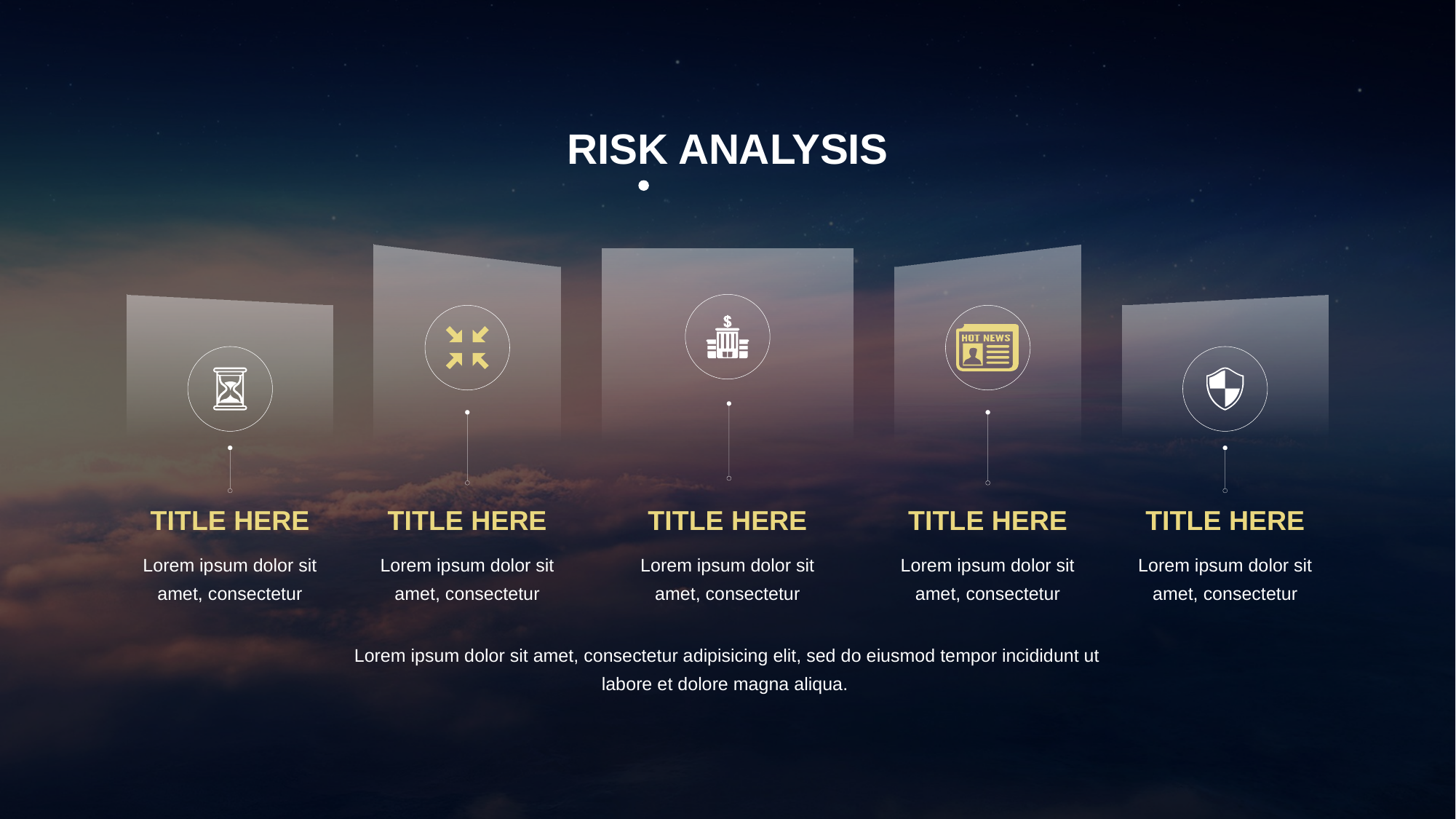

RISK ANALYSIS

TITLE HERE
Lorem ipsum dolor sit amet, consectetur
TITLE HERE
Lorem ipsum dolor sit amet, consectetur
TITLE HERE
Lorem ipsum dolor sit amet, consectetur
TITLE HERE
Lorem ipsum dolor sit amet, consectetur
TITLE HERE
Lorem ipsum dolor sit amet, consectetur
Lorem ipsum dolor sit amet, consectetur adipisicing elit, sed do eiusmod tempor incididunt ut labore et dolore magna aliqua.